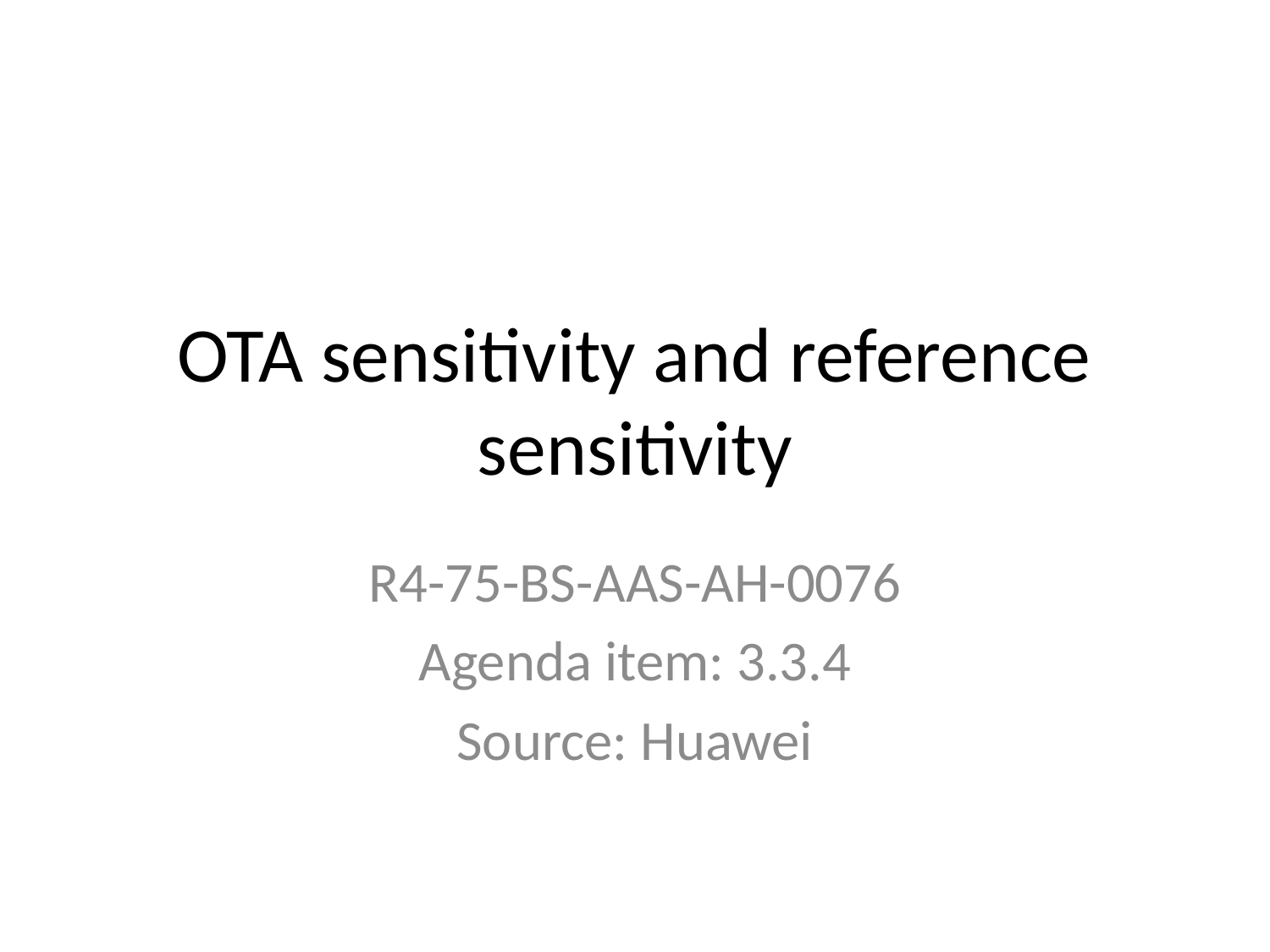

# OTA sensitivity and reference sensitivity
R4-75-BS-AAS-AH-0076
Agenda item: 3.3.4
Source: Huawei